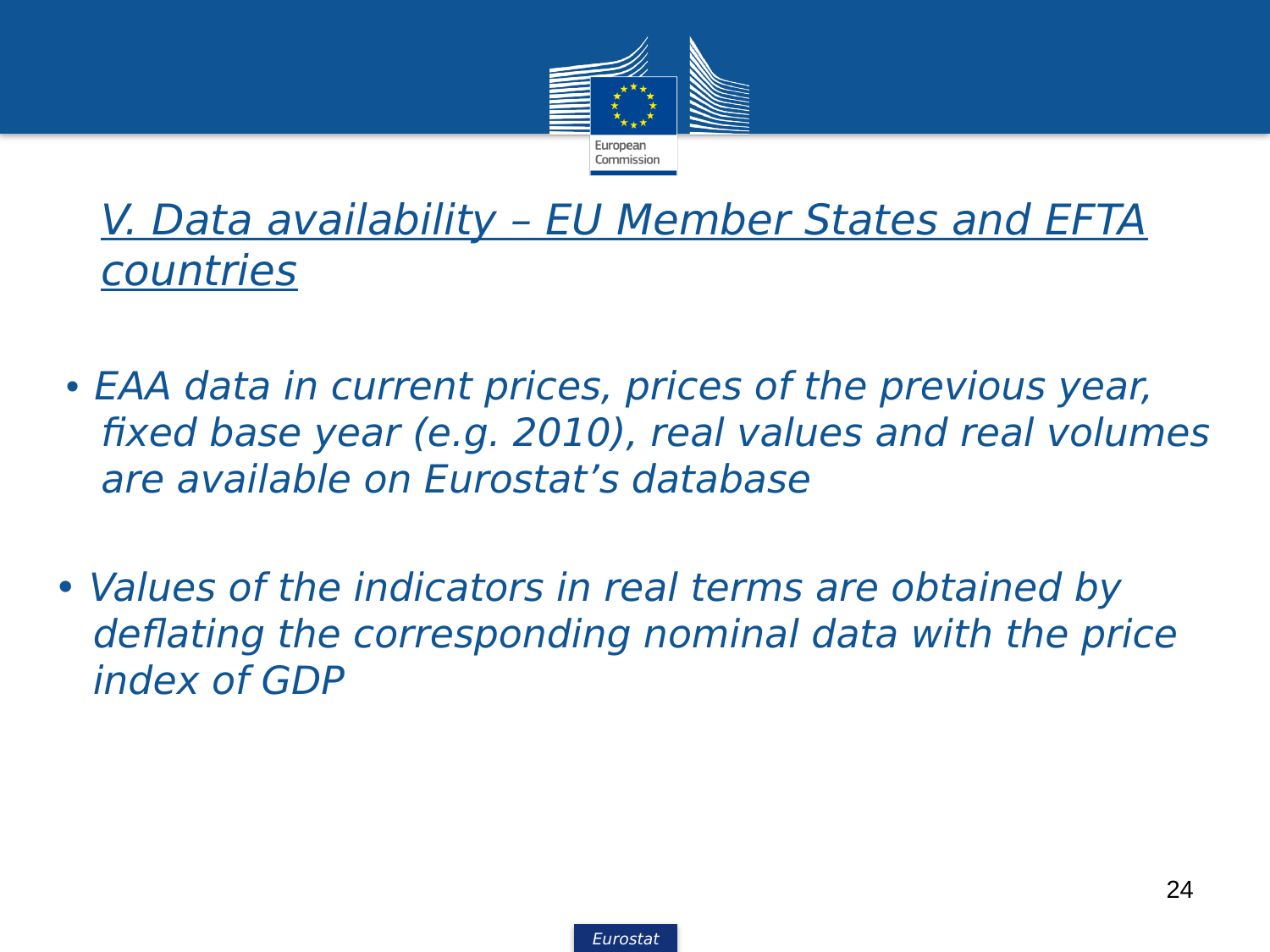

V. Data availability – EU Member States and EFTA countries

• EAA data in current prices, prices of the previous year, fixed base year (e.g. 2010), real values and real volumes are available on Eurostat’s database

• Values of the indicators in real terms are obtained by deflating the corresponding nominal data with the price index of GDP
24